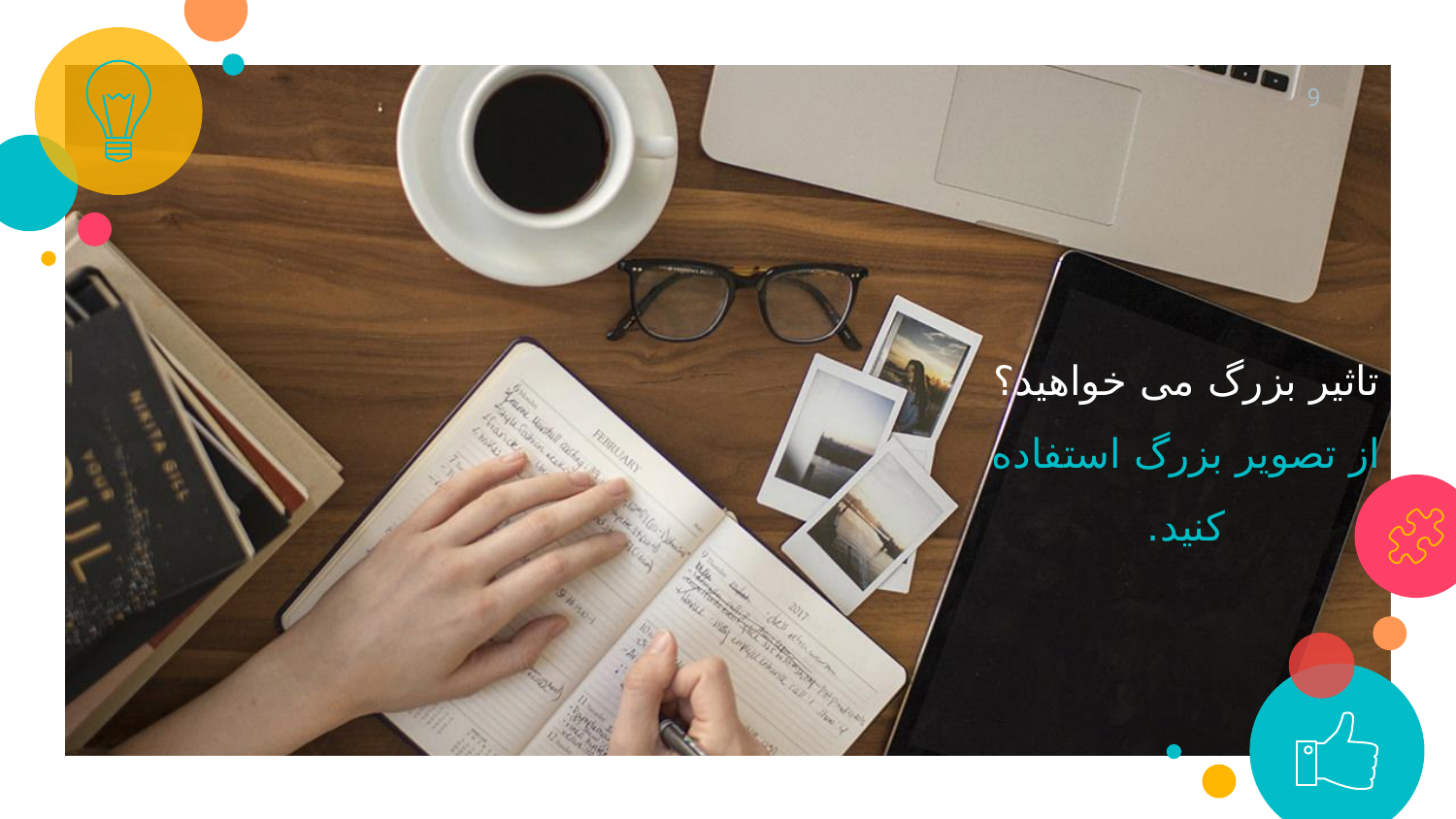

9
تاثیر بزرگ می خواهید؟
از تصویر بزرگ استفاده کنید.